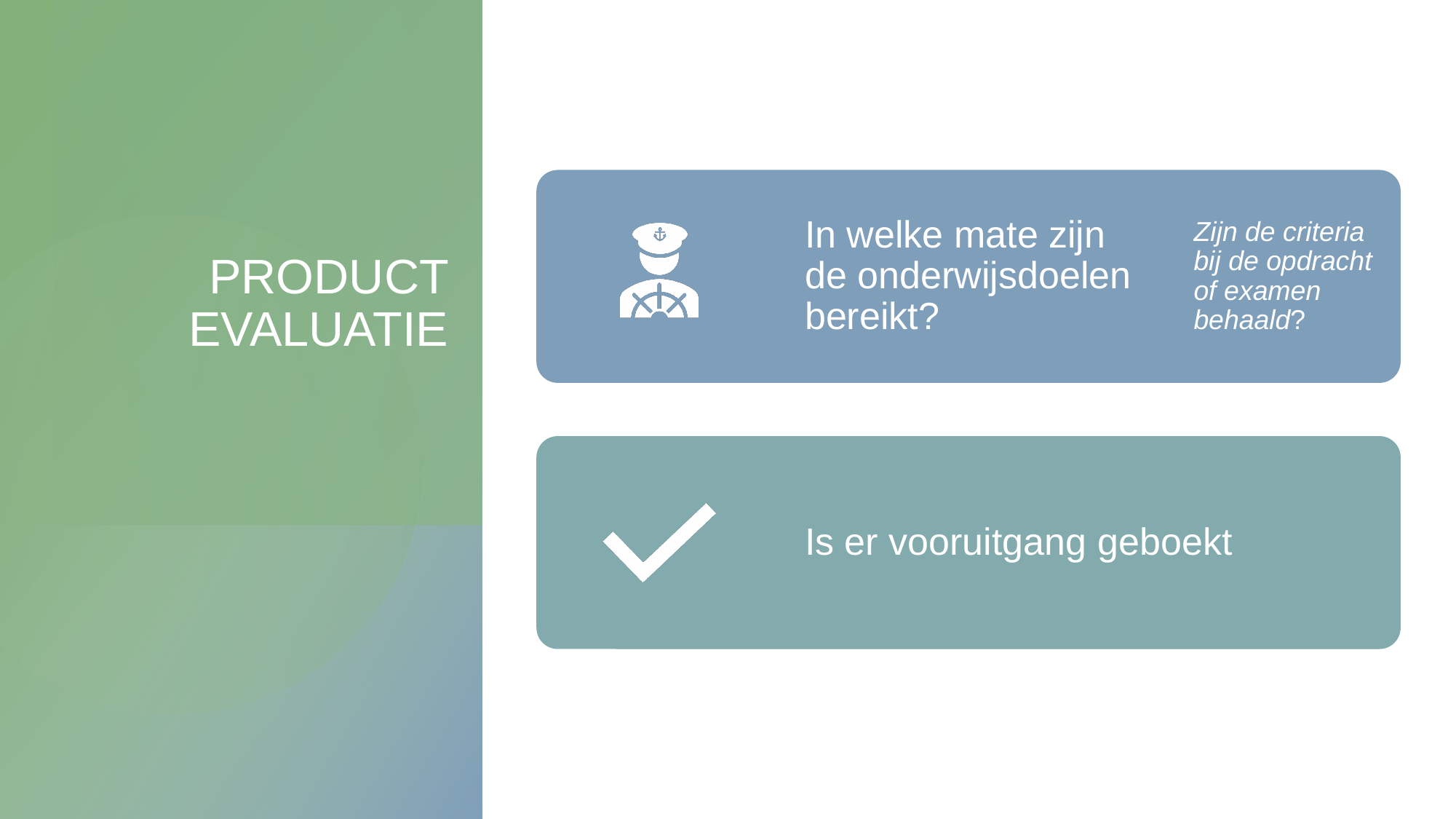

# Product evaluatie

In welke mate zijn de onderwijsdoelen bereikt?
Zijn de criteria bij de opdracht of examen  behaald?

Is er vooruitgang geboekt